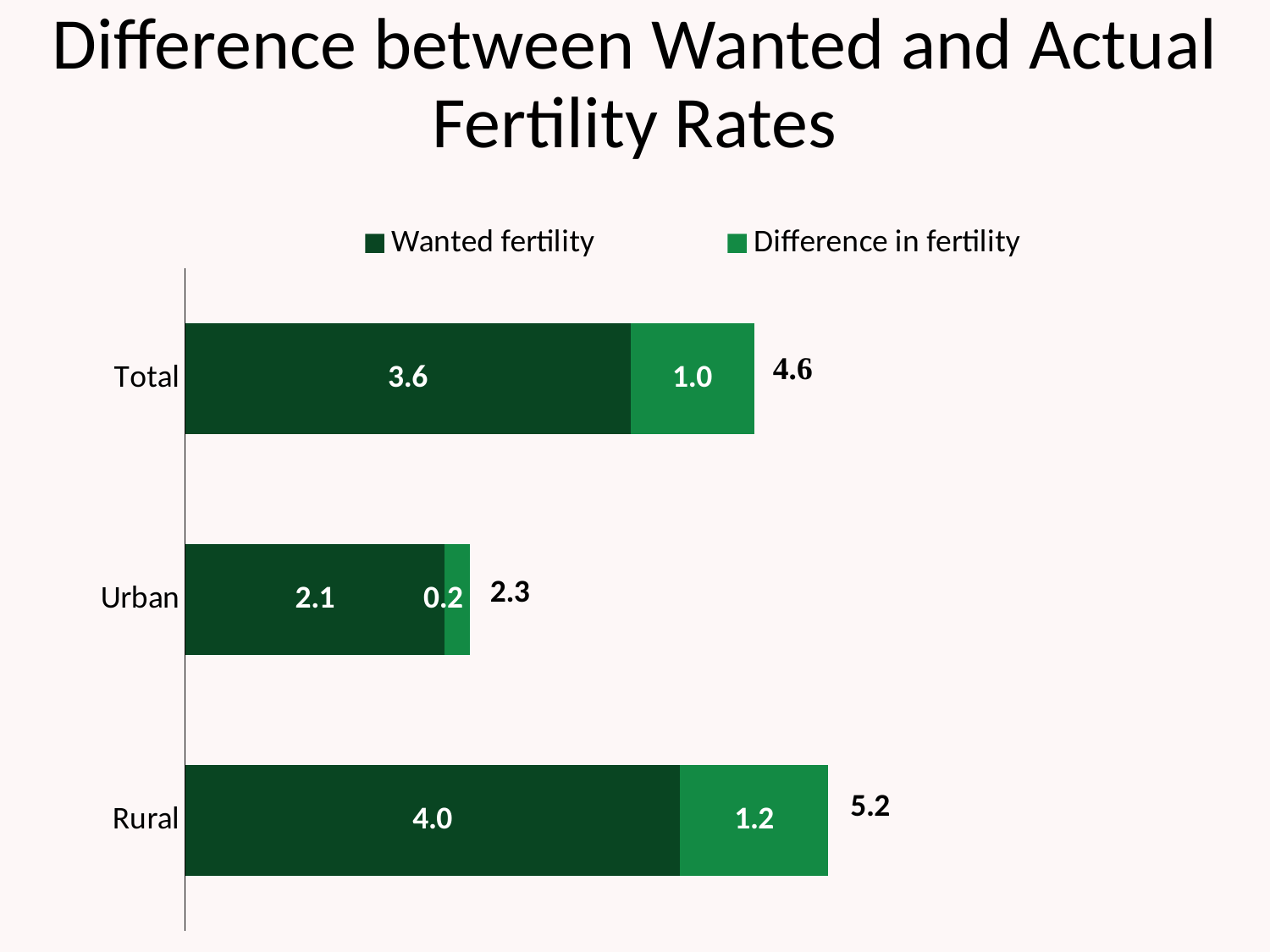

# Difference between Wanted and Actual Fertility Rates

### Chart

| Category | Wanted fertility | Difference in fertility |
|---|---|---|
| Rural | 4.0 | 1.2000000000000002 |
| Urban | 2.1 | 0.19999999999999973 |
| Total | 3.6 | 0.9999999999999996 |